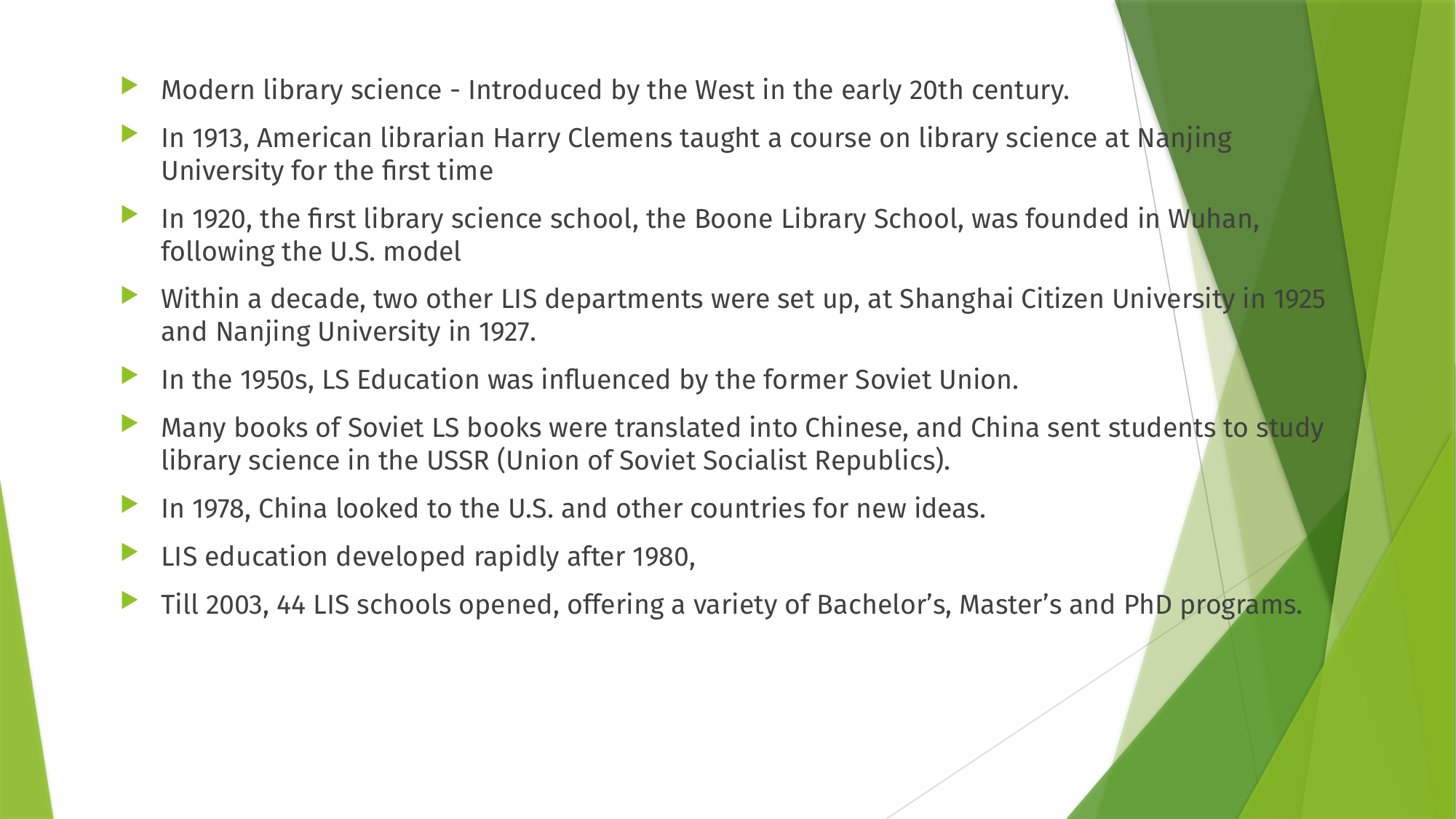

Modern library science - Introduced by the West in the early 20th century.
In 1913, American librarian Harry Clemens taught a course on library science at Nanjing University for the first time
In 1920, the first library science school, the Boone Library School, was founded in Wuhan, following the U.S. model
Within a decade, two other LIS departments were set up, at Shanghai Citizen University in 1925 and Nanjing University in 1927.
In the 1950s, LS Education was influenced by the former Soviet Union.
Many books of Soviet LS books were translated into Chinese, and China sent students to study library science in the USSR (Union of Soviet Socialist Republics).
In 1978, China looked to the U.S. and other countries for new ideas.
LIS education developed rapidly after 1980,
Till 2003, 44 LIS schools opened, offering a variety of Bachelor’s, Master’s and PhD programs.